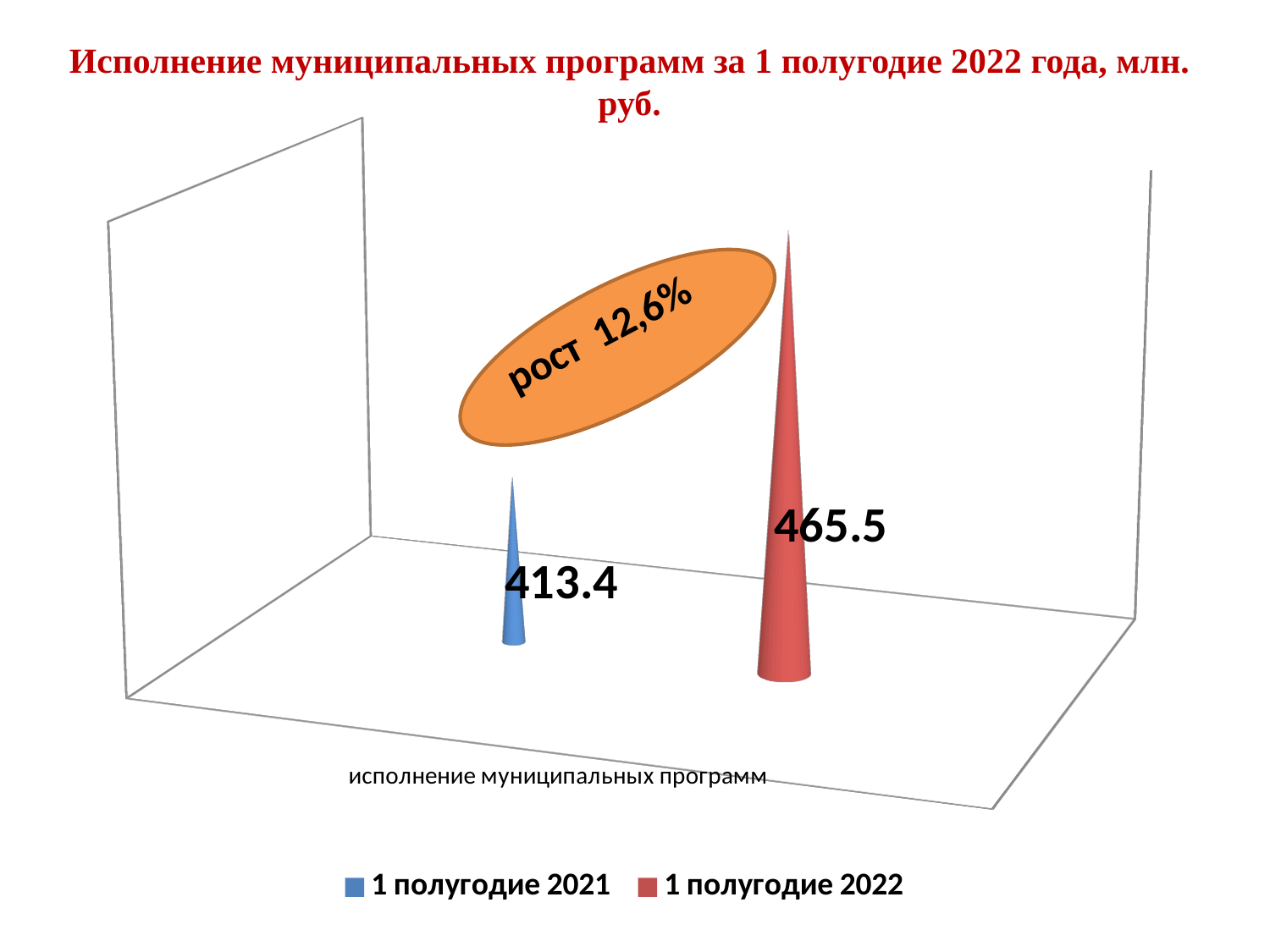

Исполнение муниципальных программ за 1 полугодие 2022 года, млн. руб.

[unsupported chart]